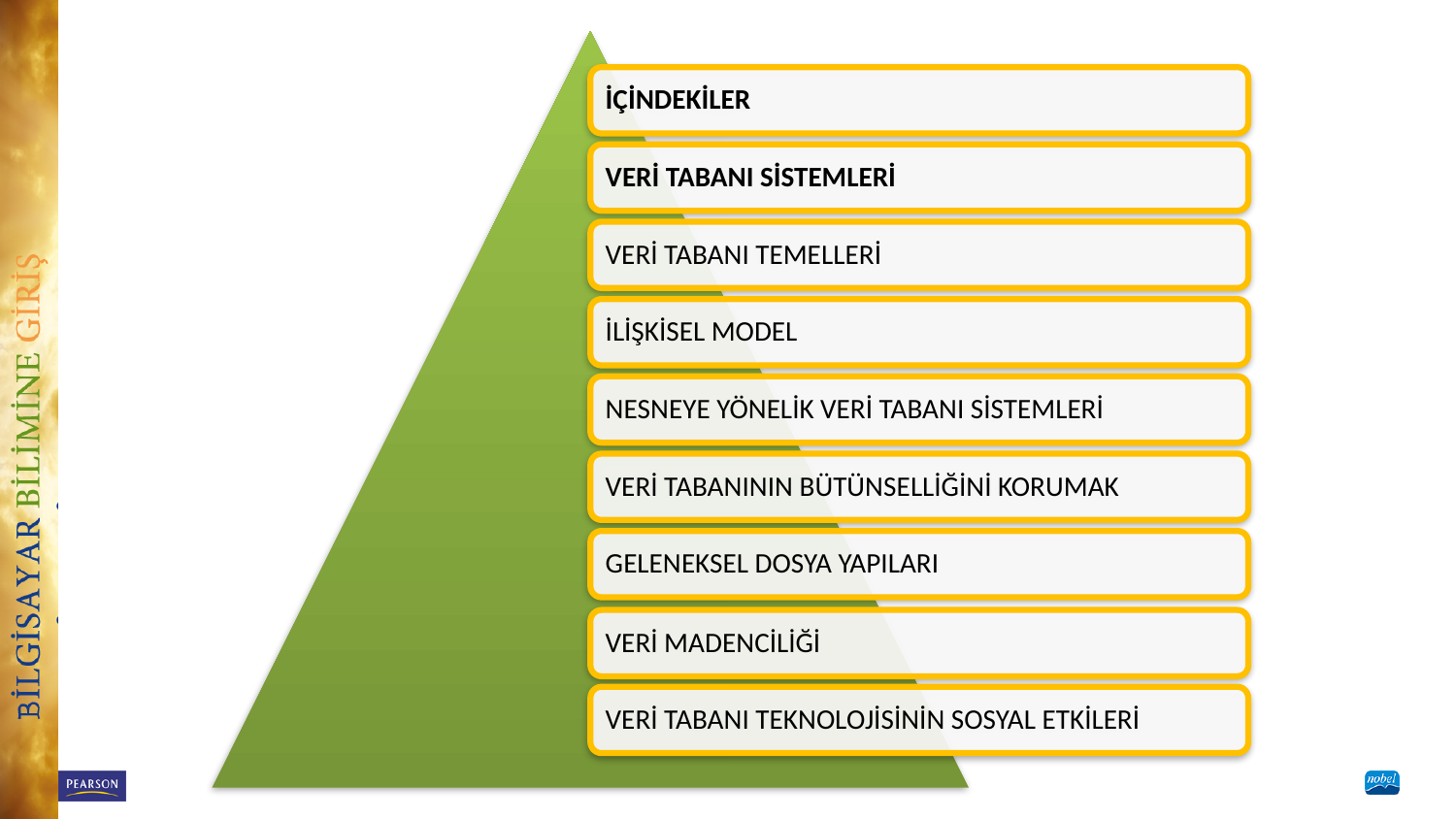

İÇİNDEKİLER
VERİ TABANI SİSTEMLERİ
VERİ TABANI TEMELLERİ
İLİŞKİSEL MODEL
NESNEYE YÖNELİK VERİ TABANI SİSTEMLERİ
VERİ TABANININ BÜTÜNSELLİĞİNİ KORUMAK
GELENEKSEL DOSYA YAPILARI
VERİ MADENCİLİĞİ
VERİ TABANI TEKNOLOJİSİNİN SOSYAL ETKİLERİ